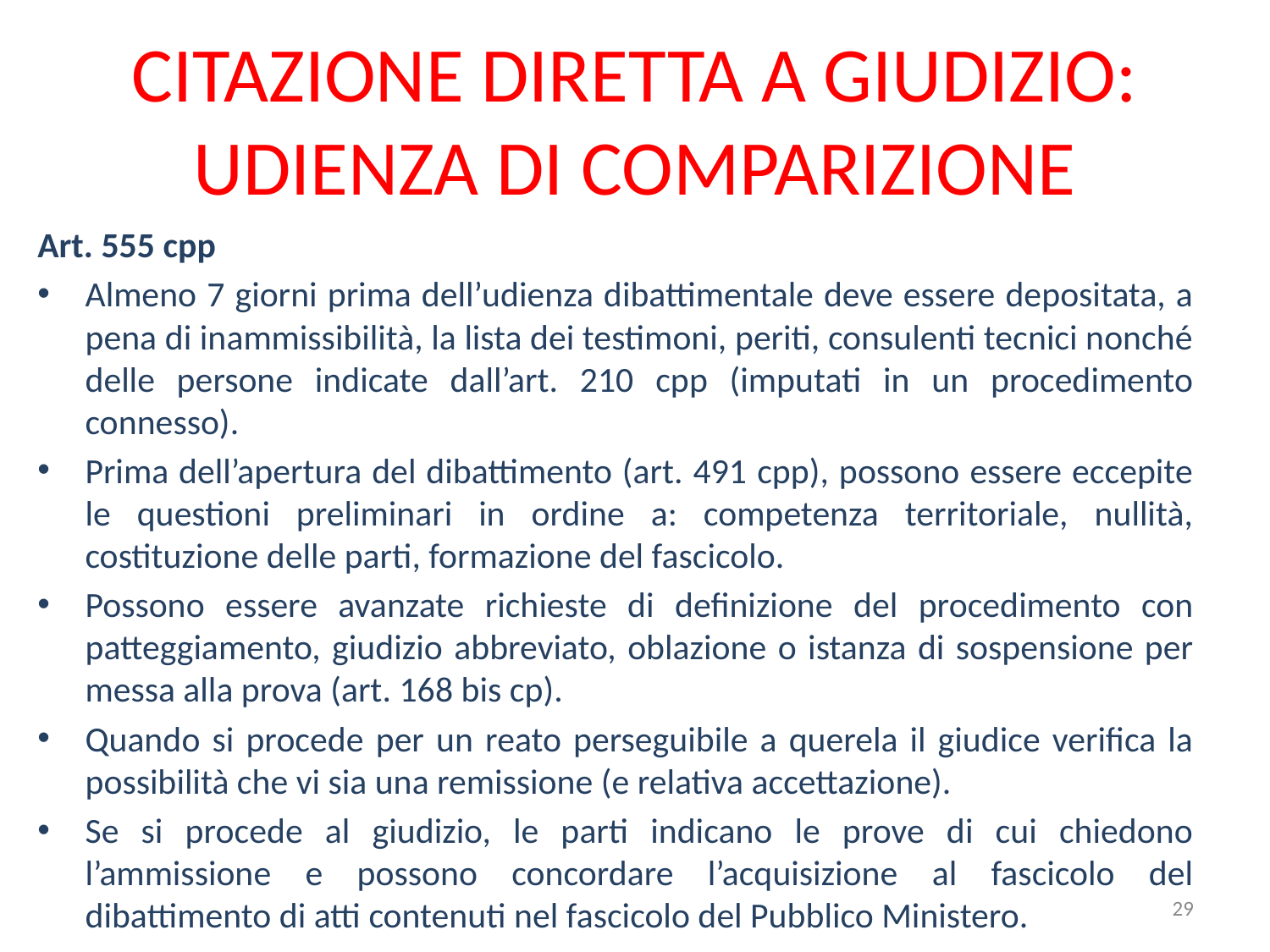

# CITAZIONE DIRETTA A GIUDIZIO: UDIENZA DI COMPARIZIONE
Art. 555 cpp
Almeno 7 giorni prima dell’udienza dibattimentale deve essere depositata, a pena di inammissibilità, la lista dei testimoni, periti, consulenti tecnici nonché delle persone indicate dall’art. 210 cpp (imputati in un procedimento connesso).
Prima dell’apertura del dibattimento (art. 491 cpp), possono essere eccepite le questioni preliminari in ordine a: competenza territoriale, nullità, costituzione delle parti, formazione del fascicolo.
Possono essere avanzate richieste di definizione del procedimento con patteggiamento, giudizio abbreviato, oblazione o istanza di sospensione per messa alla prova (art. 168 bis cp).
Quando si procede per un reato perseguibile a querela il giudice verifica la possibilità che vi sia una remissione (e relativa accettazione).
Se si procede al giudizio, le parti indicano le prove di cui chiedono l’ammissione e possono concordare l’acquisizione al fascicolo del dibattimento di atti contenuti nel fascicolo del Pubblico Ministero.

29